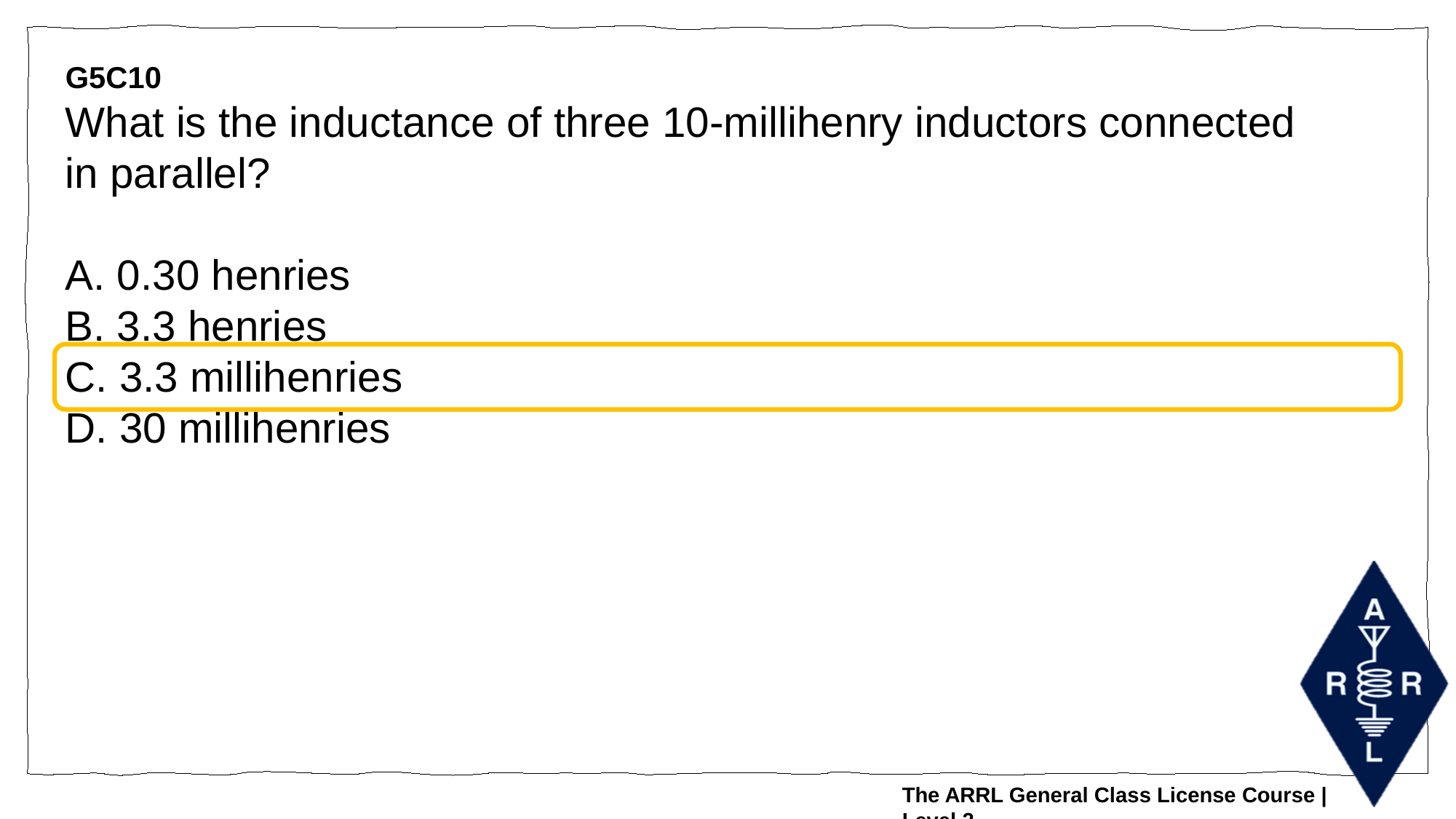

G5C10
What is the inductance of three 10-millihenry inductors connected in parallel?

A. 0.30 henries
B. 3.3 henries
C. 3.3 millihenries
D. 30 millihenries